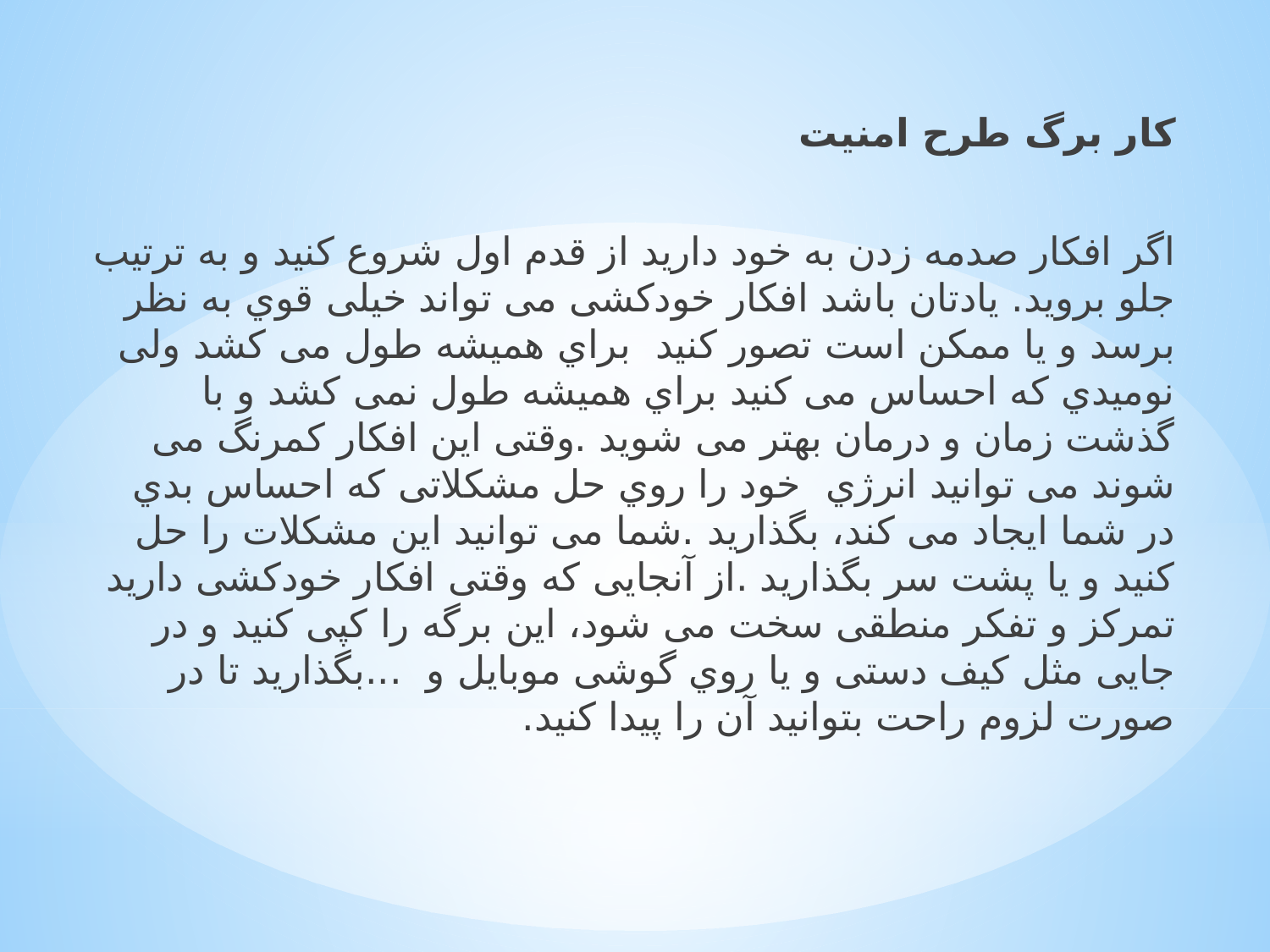

ﮐﺎر ﺑﺮگ ﻃﺮح اﻣﻨﯿﺖ

اﮔﺮ اﻓﮑﺎر ﺻﺪﻣﻪ زدن ﺑﻪ ﺧﻮد دارﯾﺪ از ﻗﺪم اول ﺷﺮوع ﮐﻨﯿﺪ و ﺑﻪ ﺗﺮﺗﯿﺐ ﺟﻠﻮ ﺑﺮوﯾﺪ. ﯾﺎدﺗﺎن ﺑﺎﺷﺪ اﻓﮑﺎر ﺧﻮدﮐﺸﯽ ﻣﯽ ﺗﻮاﻧﺪ ﺧﯿﻠﯽ ﻗﻮي ﺑﻪ ﻧﻈﺮ ﺑﺮﺳﺪ و ﯾﺎ ﻣﻤﮑﻦ اﺳﺖ ﺗﺼﻮر ﮐﻨﯿﺪ  ﺑﺮاي ﻫﻤﯿﺸﻪ ﻃﻮل ﻣﯽ ﮐﺸﺪ وﻟﯽ ﻧﻮﻣﯿﺪي ﮐﻪ اﺣﺴﺎس ﻣﯽ ﮐﻨﯿﺪ ﺑﺮاي ﻫﻤﯿﺸﻪ ﻃﻮل ﻧﻤﯽ ﮐﺸﺪ و ﺑﺎ  ﮔﺬﺷﺖ زﻣﺎن و درﻣﺎن ﺑﻬﺘﺮ ﻣﯽ ﺷﻮﯾﺪ .وﻗﺘﯽ اﯾﻦ اﻓﮑﺎر ﮐﻤﺮﻧﮓ ﻣﯽ ﺷﻮﻧﺪ ﻣﯽ ﺗﻮاﻧﯿﺪ اﻧﺮژي  ﺧﻮد را روي ﺣﻞ ﻣﺸﮑﻼﺗﯽ ﮐﻪ اﺣﺴﺎس ﺑﺪي در ﺷﻤﺎ اﯾﺠﺎد ﻣﯽ ﮐﻨﺪ، ﺑﮕﺬارﯾﺪ .ﺷﻤﺎ ﻣﯽ ﺗﻮاﻧﯿﺪ اﯾﻦ ﻣﺸﮑﻼت را ﺣﻞ ﮐﻨﯿﺪ و ﯾﺎ ﭘﺸﺖ ﺳﺮ ﺑﮕﺬارﯾﺪ .از آﻧﺠﺎﯾﯽ ﮐﻪ وﻗﺘﯽ اﻓﮑﺎر ﺧﻮدﮐﺸﯽ دارﯾﺪ ﺗﻤﺮﮐﺰ و ﺗﻔﮑﺮ ﻣﻨﻄﻘﯽ ﺳﺨﺖ ﻣﯽ ﺷﻮد، اﯾﻦ ﺑﺮﮔﻪ را ﮐﭙﯽ ﮐﻨﯿﺪ و در ﺟﺎﯾﯽ ﻣﺜﻞ ﮐﯿﻒ دﺳﺘﯽ و ﯾﺎ روي ﮔﻮﺷﯽ ﻣﻮﺑﺎﯾﻞ و  ...ﺑﮕﺬارﯾﺪ ﺗﺎ در ﺻﻮرت ﻟﺰوم راﺣﺖ ﺑﺘﻮاﻧﯿﺪ آن را ﭘﯿﺪا ﮐﻨﯿﺪ.